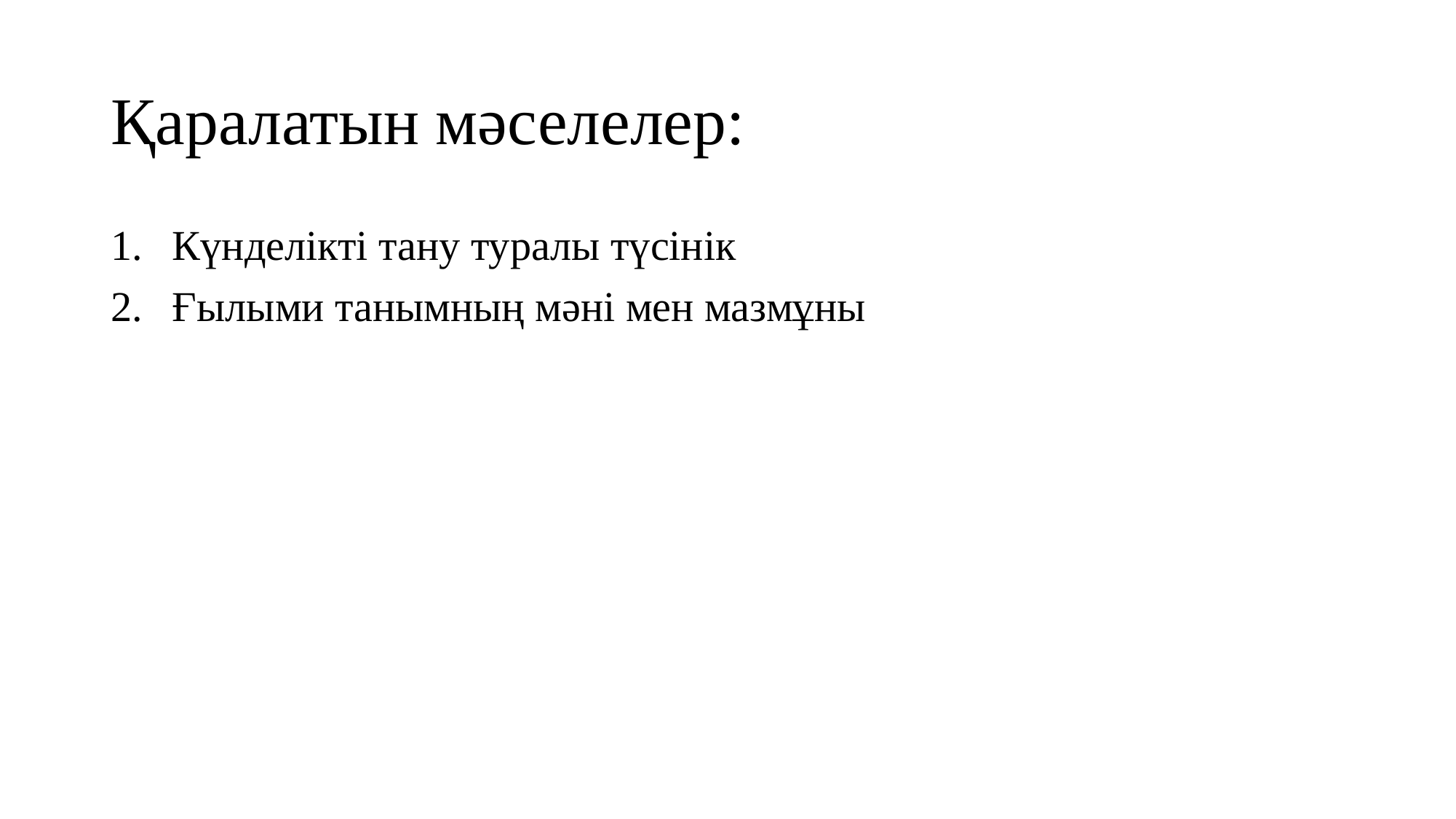

# Қаралатын мәселелер:
Күнделікті тану туралы түсінік
Ғылыми танымның мәні мен мазмұны